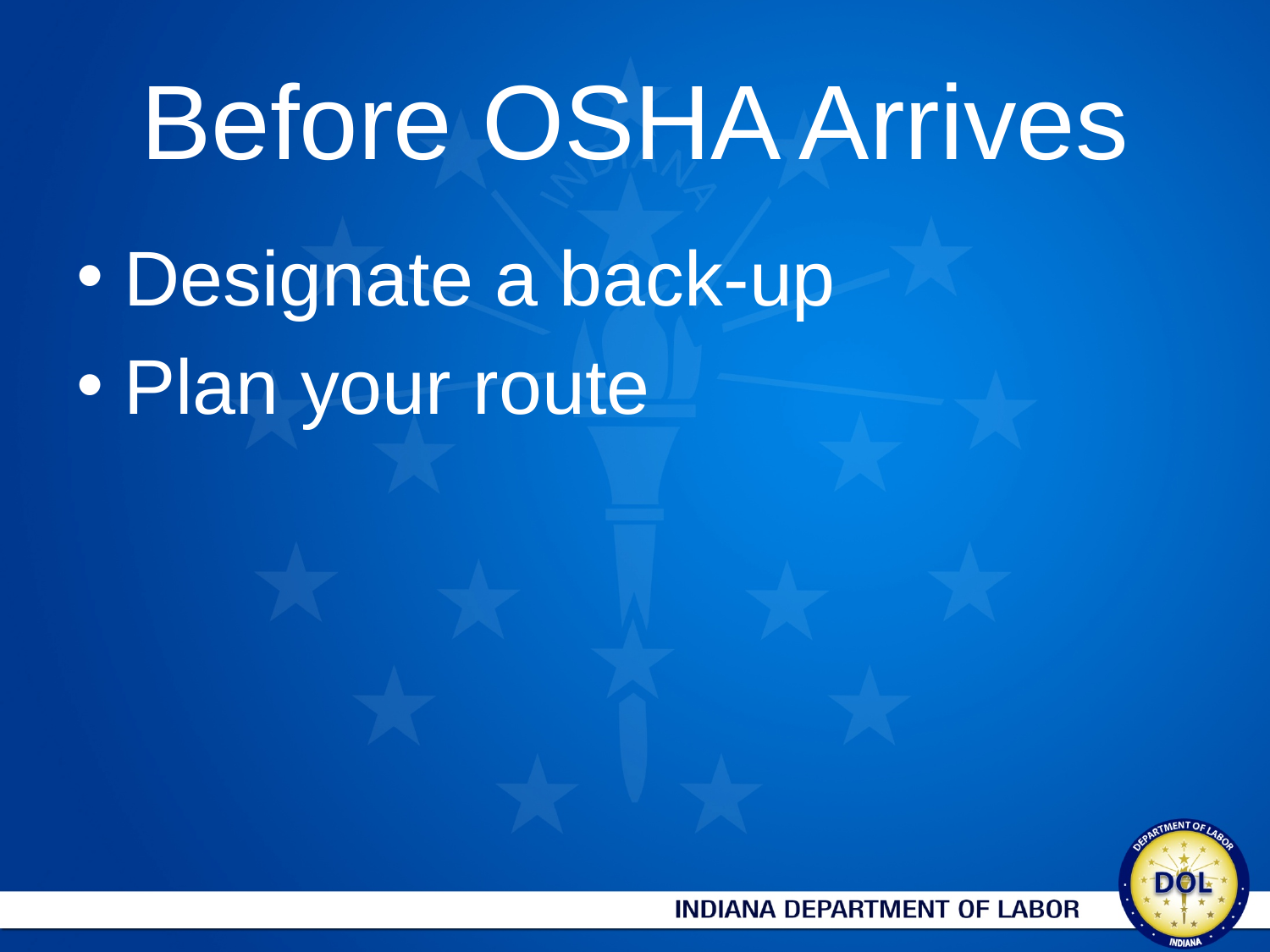

# Before OSHA Arrives
Designate a back-up
Plan your route